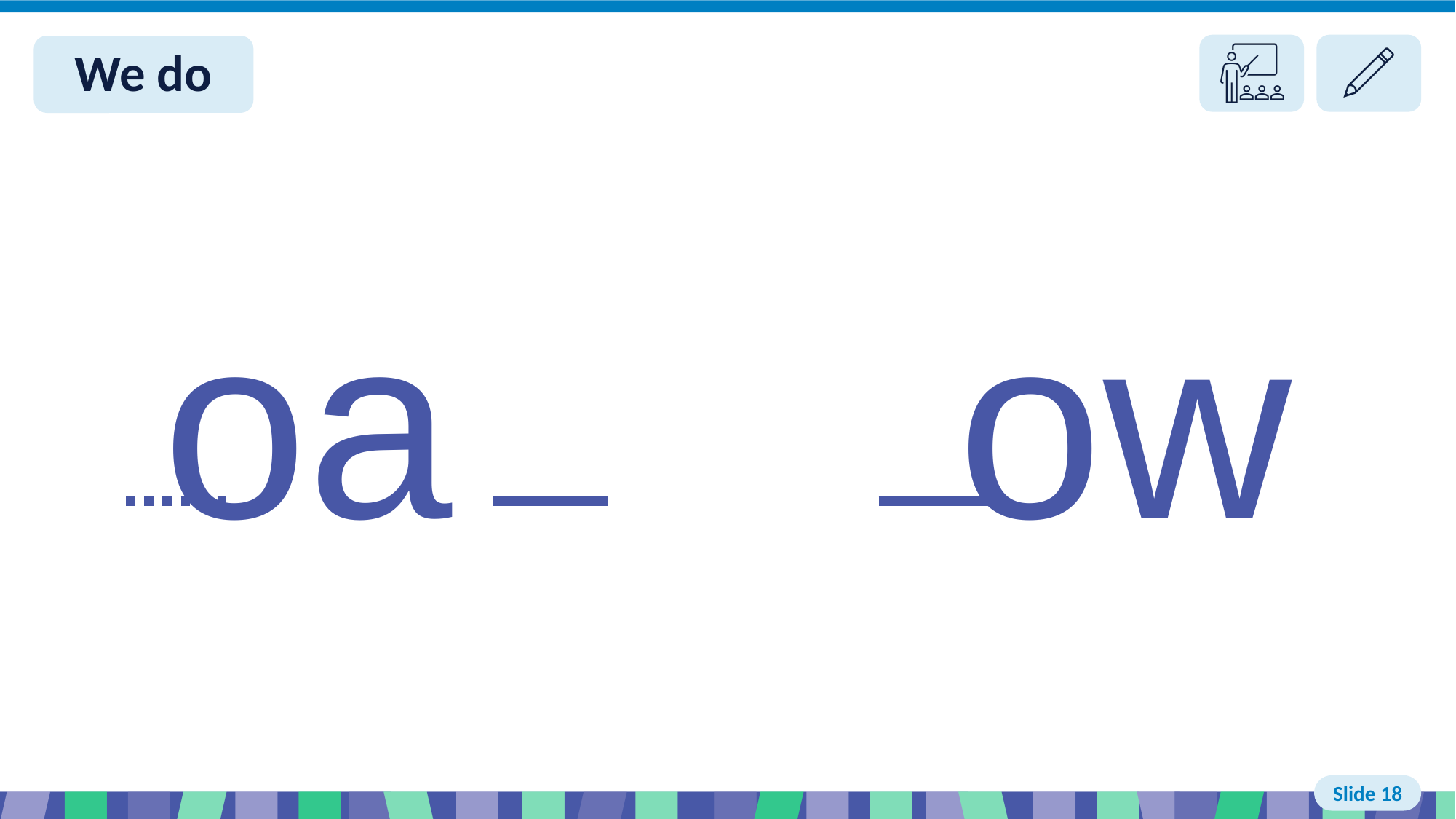

# Slide 18 We do
 oa       ow